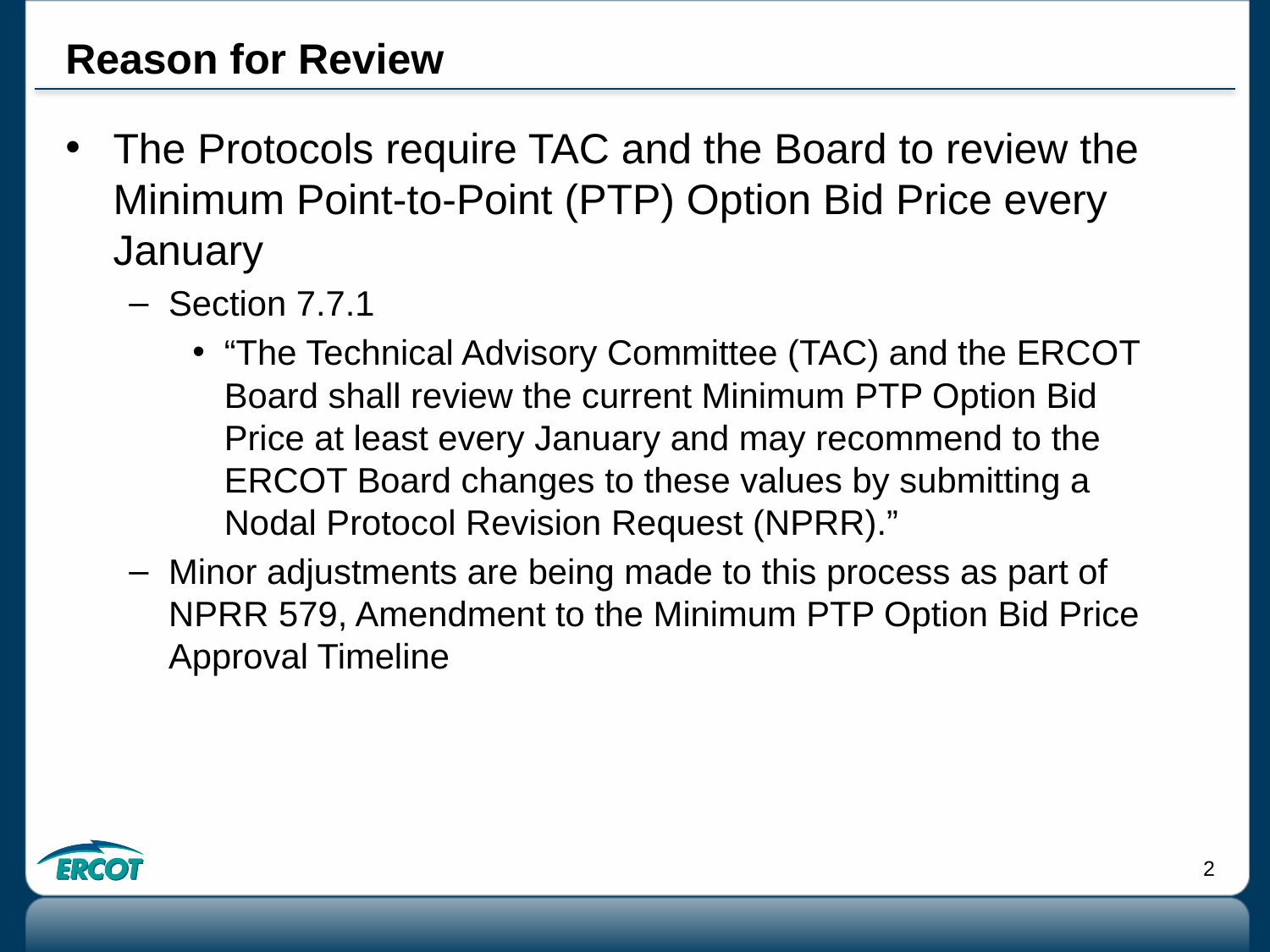

# Reason for Review
The Protocols require TAC and the Board to review the Minimum Point-to-Point (PTP) Option Bid Price every January
Section 7.7.1
“The Technical Advisory Committee (TAC) and the ERCOT Board shall review the current Minimum PTP Option Bid Price at least every January and may recommend to the ERCOT Board changes to these values by submitting a Nodal Protocol Revision Request (NPRR).”
Minor adjustments are being made to this process as part of NPRR 579, Amendment to the Minimum PTP Option Bid Price Approval Timeline